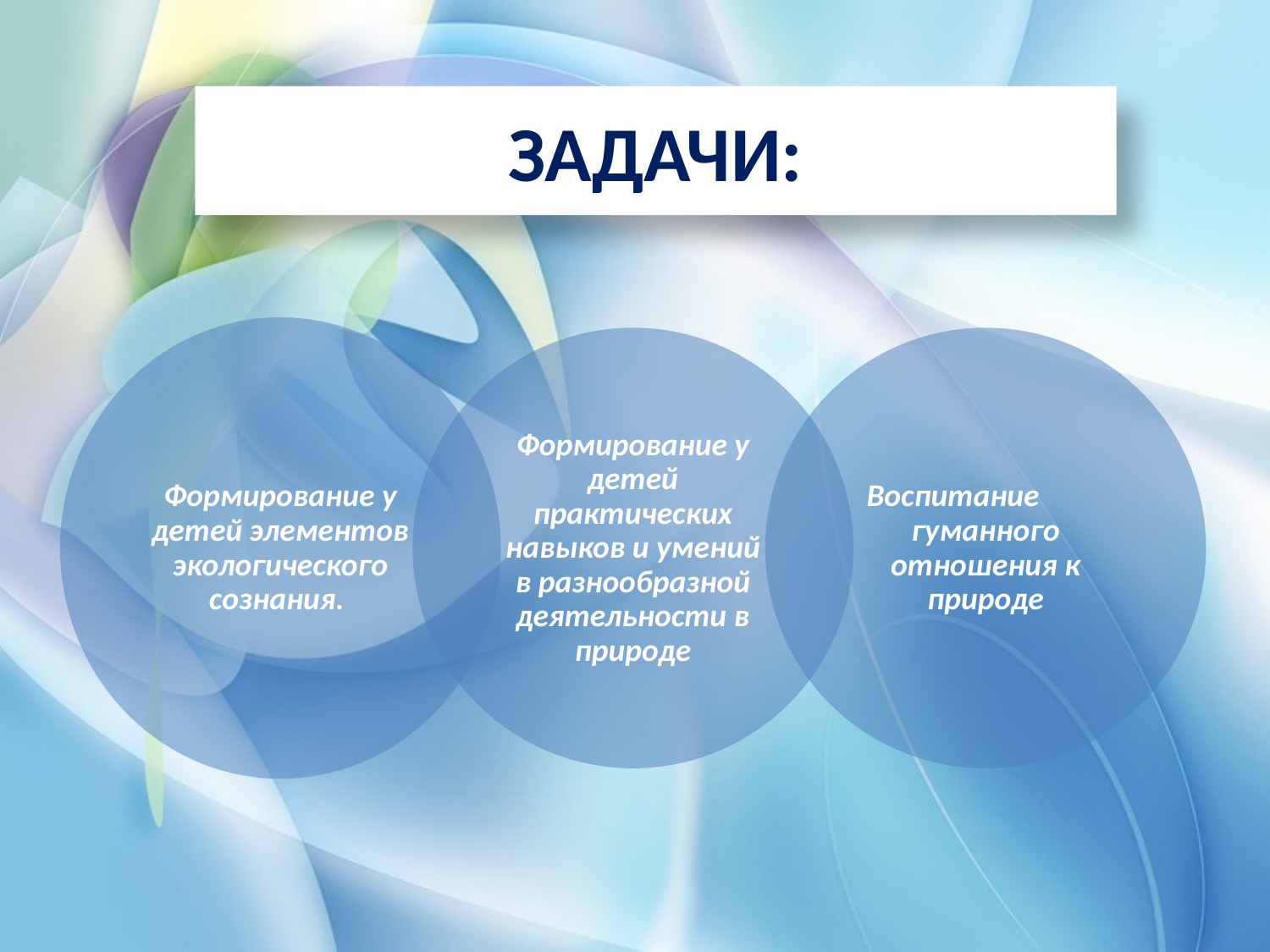

# Задачи:
Формирование у детей элементов экологического сознания.
Формирование у детей практических навыков и умений в разнообразной деятельности в природе
Воспитание          гуманного отношения к природе